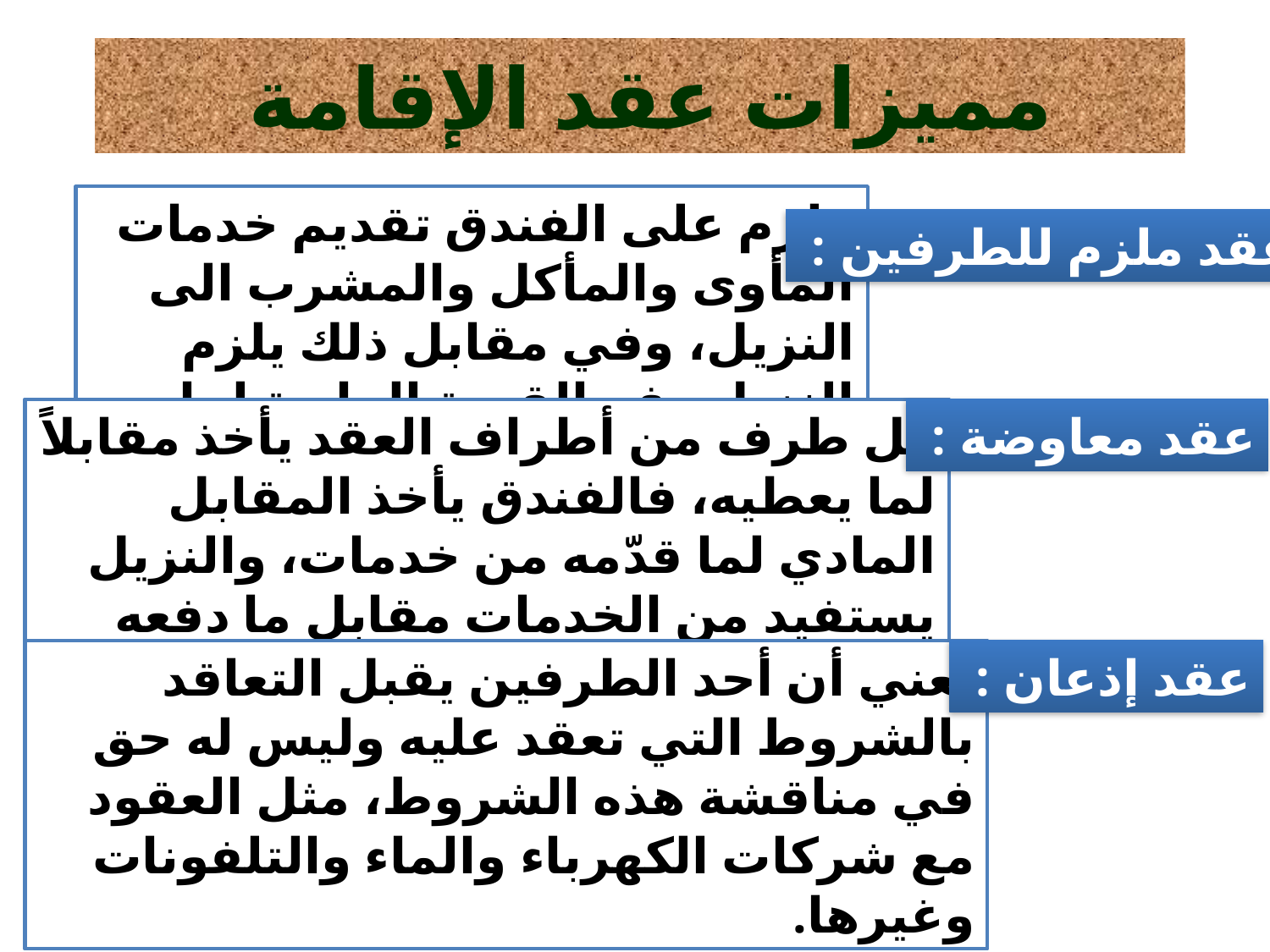

مميزات عقد الإقامة
ملزم على الفندق تقديم خدمات المأوى والمأكل والمشرب الى النزيل، وفي مقابل ذلك يلزم النزيل دفع القيمة المادية لما استفاد به من خدمات.
عقد ملزم للطرفين :
كل طرف من أطراف العقد يأخذ مقابلاً لما يعطيه، فالفندق يأخذ المقابل المادي لما قدّمه من خدمات، والنزيل يستفيد من الخدمات مقابل ما دفعه من مقابل مادي.
عقد معاوضة :
يعني أن أحد الطرفين يقبل التعاقد بالشروط التي تعقد عليه وليس له حق في مناقشة هذه الشروط، مثل العقود مع شركات الكهرباء والماء والتلفونات وغيرها.
عقد إذعان :